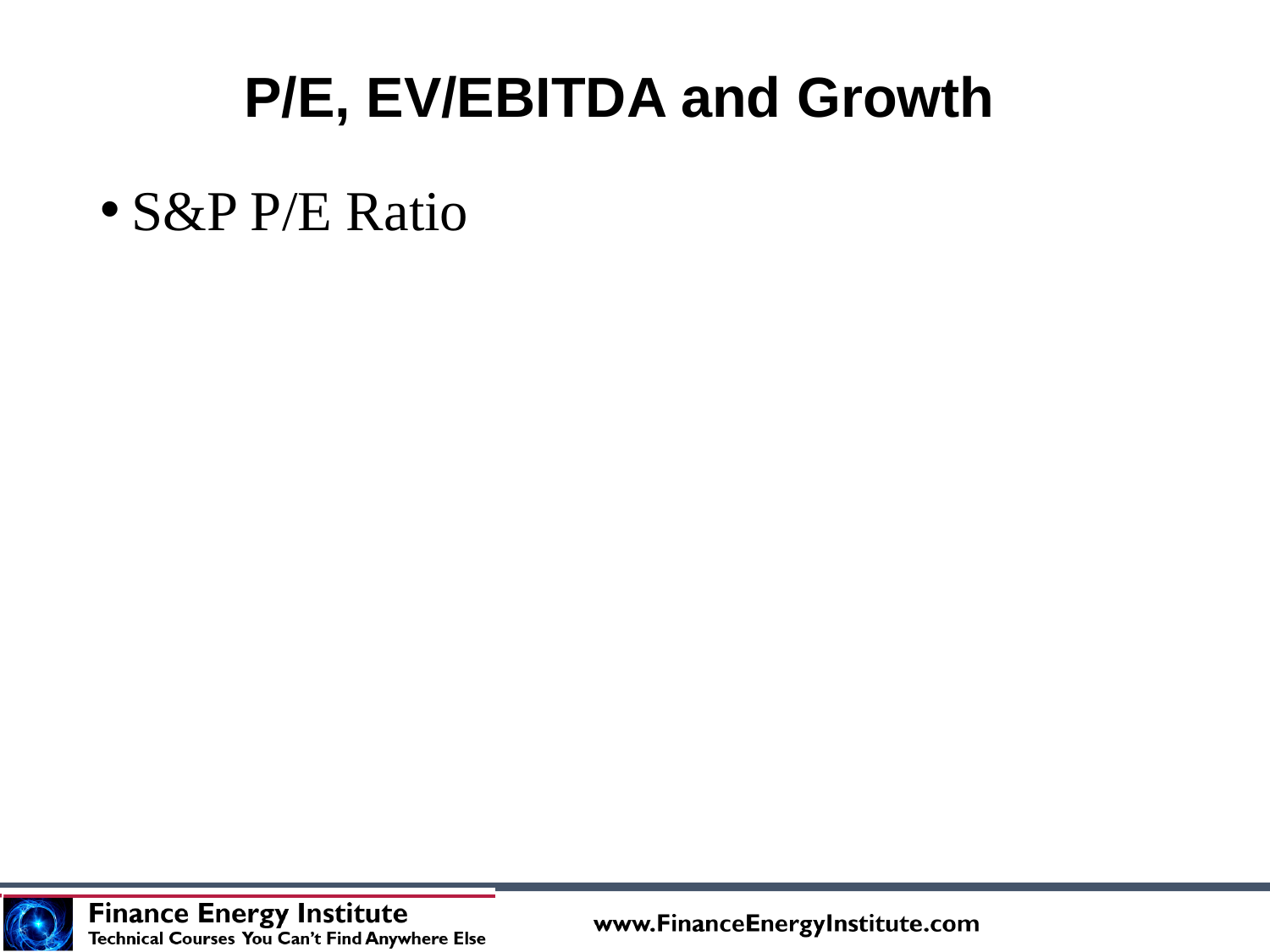

# P/E, EV/EBITDA and Growth
S&P P/E Ratio